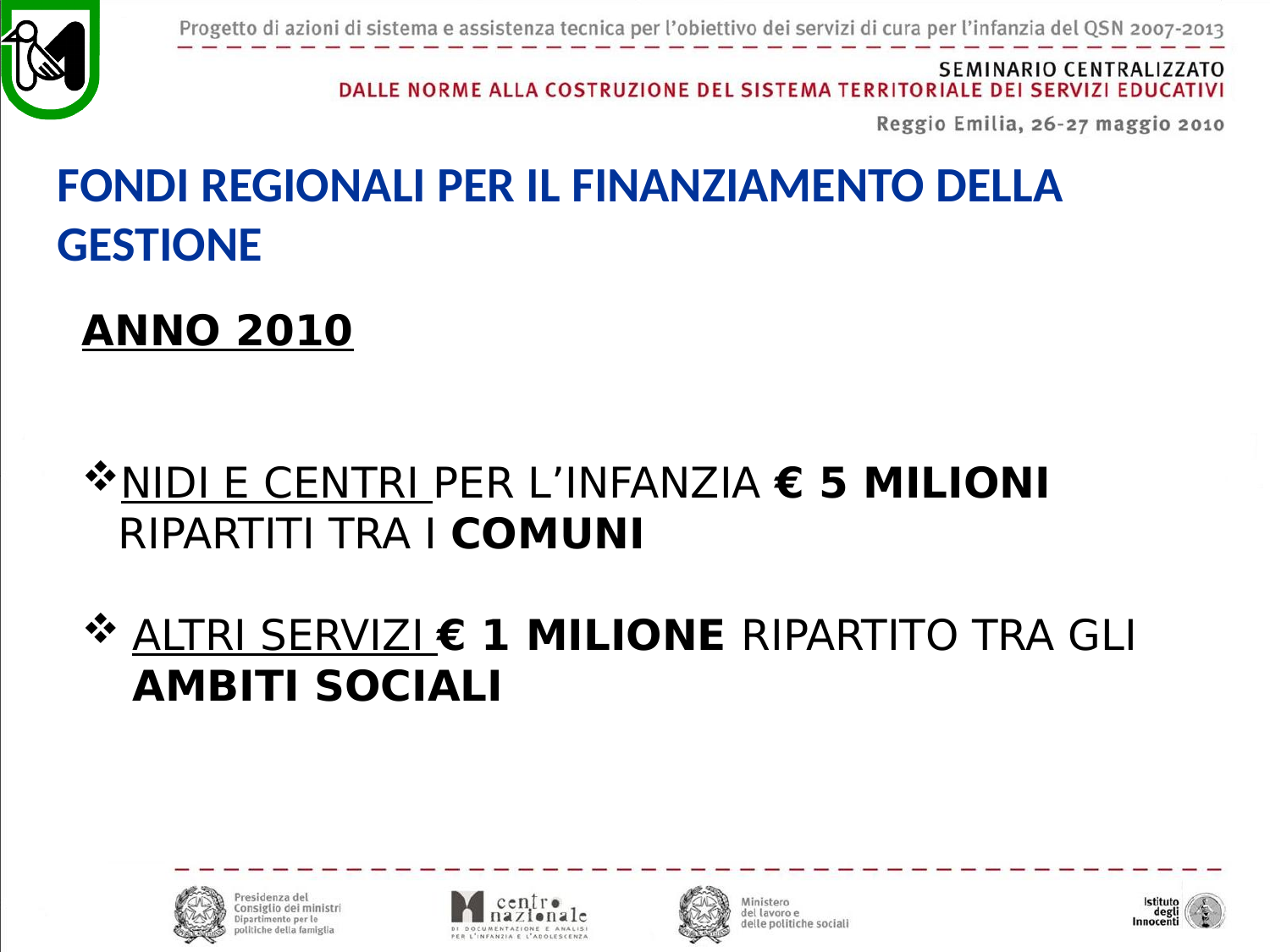

FONDI REGIONALI PER IL FINANZIAMENTO DELLA GESTIONE
ANNO 2010

NIDI E CENTRI PER L’INFANZIA € 5 MILIONI RIPARTITI TRA I COMUNI

ALTRI SERVIZI € 1 MILIONE RIPARTITO TRA GLI AMBITI SOCIALI